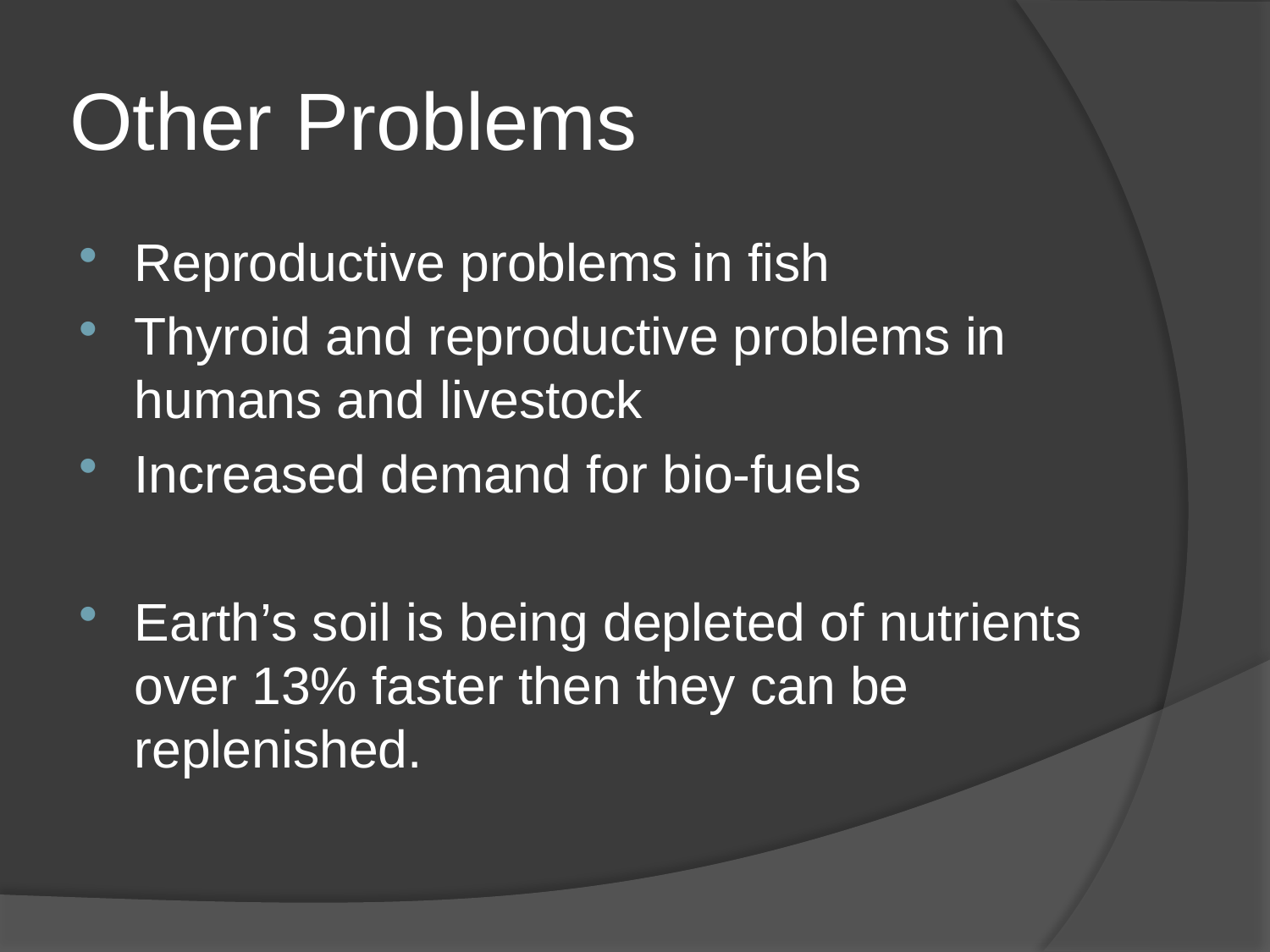

# Other Problems
Reproductive problems in fish
Thyroid and reproductive problems in humans and livestock
Increased demand for bio-fuels

Earth’s soil is being depleted of nutrients over 13% faster then they can be replenished.